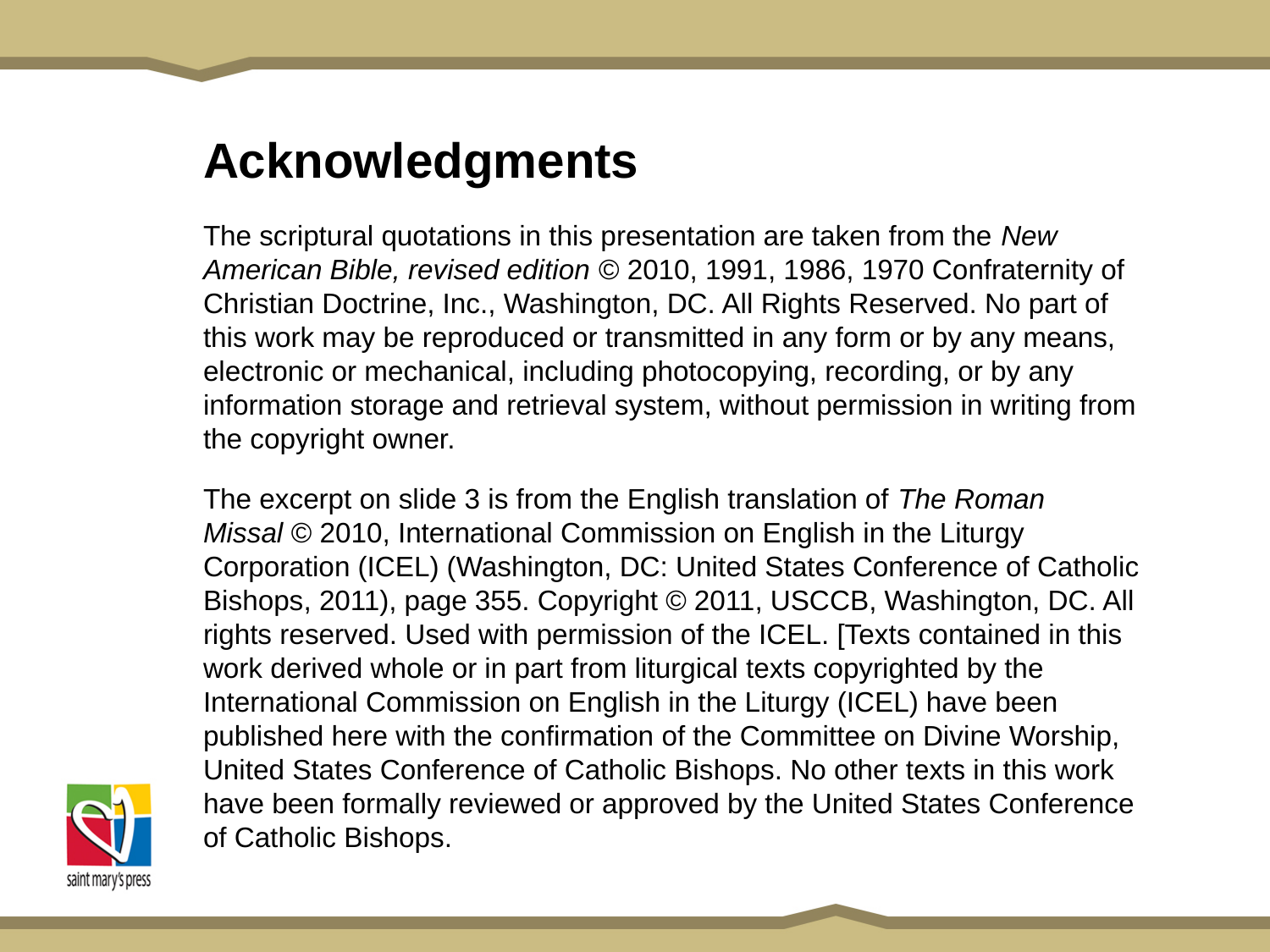

# Acknowledgments
The scriptural quotations in this presentation are taken from the New American Bible, revised edition © 2010, 1991, 1986, 1970 Confraternity of Christian Doctrine, Inc., Washington, DC. All Rights Reserved. No part of this work may be reproduced or transmitted in any form or by any means, electronic or mechanical, including photocopying, recording, or by any information storage and retrieval system, without permission in writing from the copyright owner.
The excerpt on slide 3 is from the English translation of The Roman Missal © 2010, International Commission on English in the Liturgy Corporation (ICEL) (Washington, DC: United States Conference of Catholic Bishops, 2011), page 355. Copyright © 2011, USCCB, Washington, DC. All rights reserved. Used with permission of the ICEL. [Texts contained in this work derived whole or in part from liturgical texts copyrighted by the International Commission on English in the Liturgy (ICEL) have been published here with the confirmation of the Committee on Divine Worship, United States Conference of Catholic Bishops. No other texts in this work have been formally reviewed or approved by the United States Conference of Catholic Bishops.